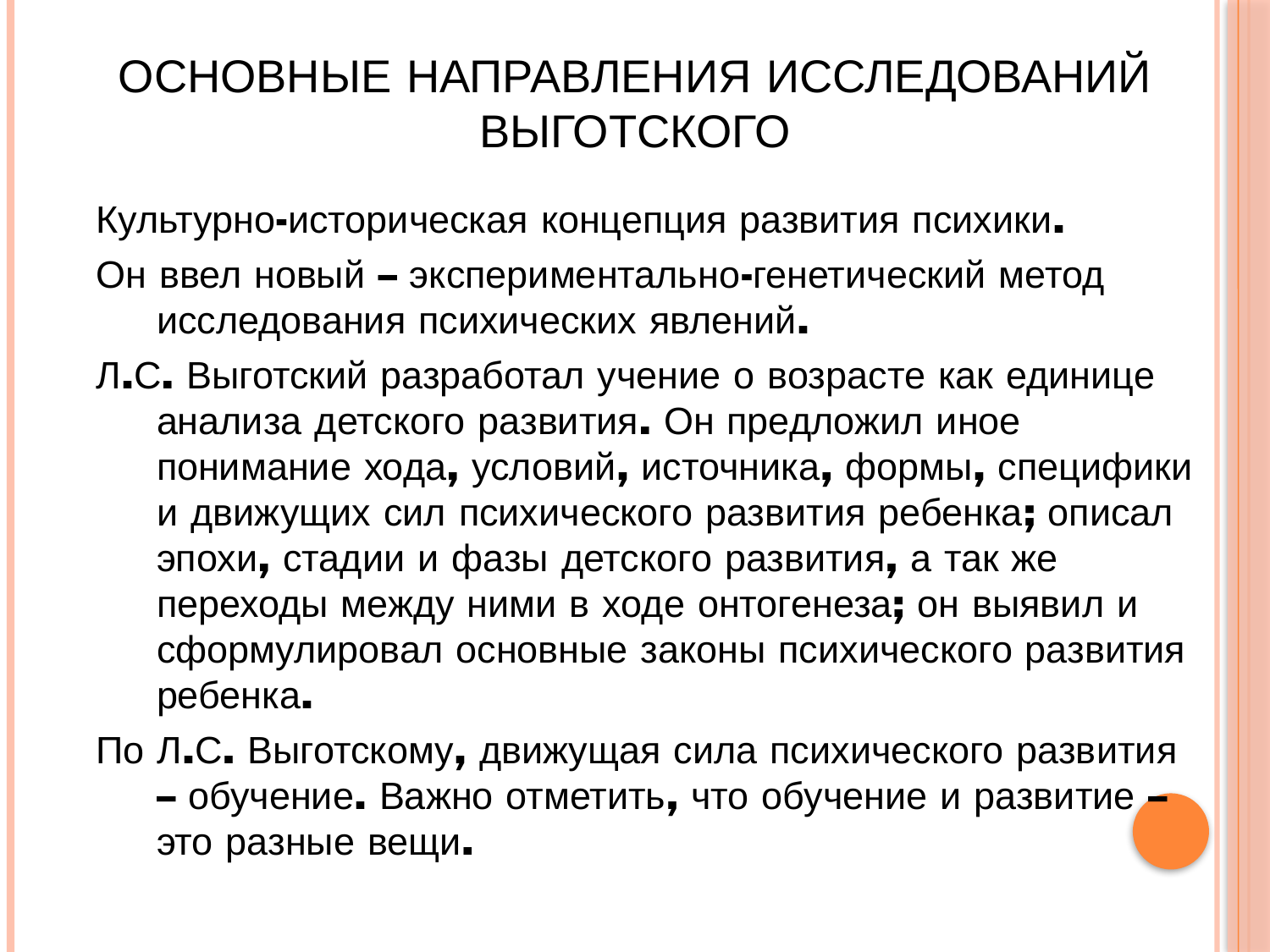

# Основные направления исследований Выготского
Культурно-историческая концепция развития психики.
Он ввел новый – экспериментально-генетический метод исследования психических явлений.
Л.С. Выготский разработал учение о возрасте как единице анализа детского развития. Он предложил иное понимание хода, условий, источника, формы, специфики и движущих сил психического развития ребенка; описал эпохи, стадии и фазы детского развития, а так же переходы между ними в ходе онтогенеза; он выявил и сформулировал основные законы психического развития ребенка.
По Л.С. Выготскому, движущая сила психического развития – обучение. Важно отметить, что обучение и развитие – это разные вещи.